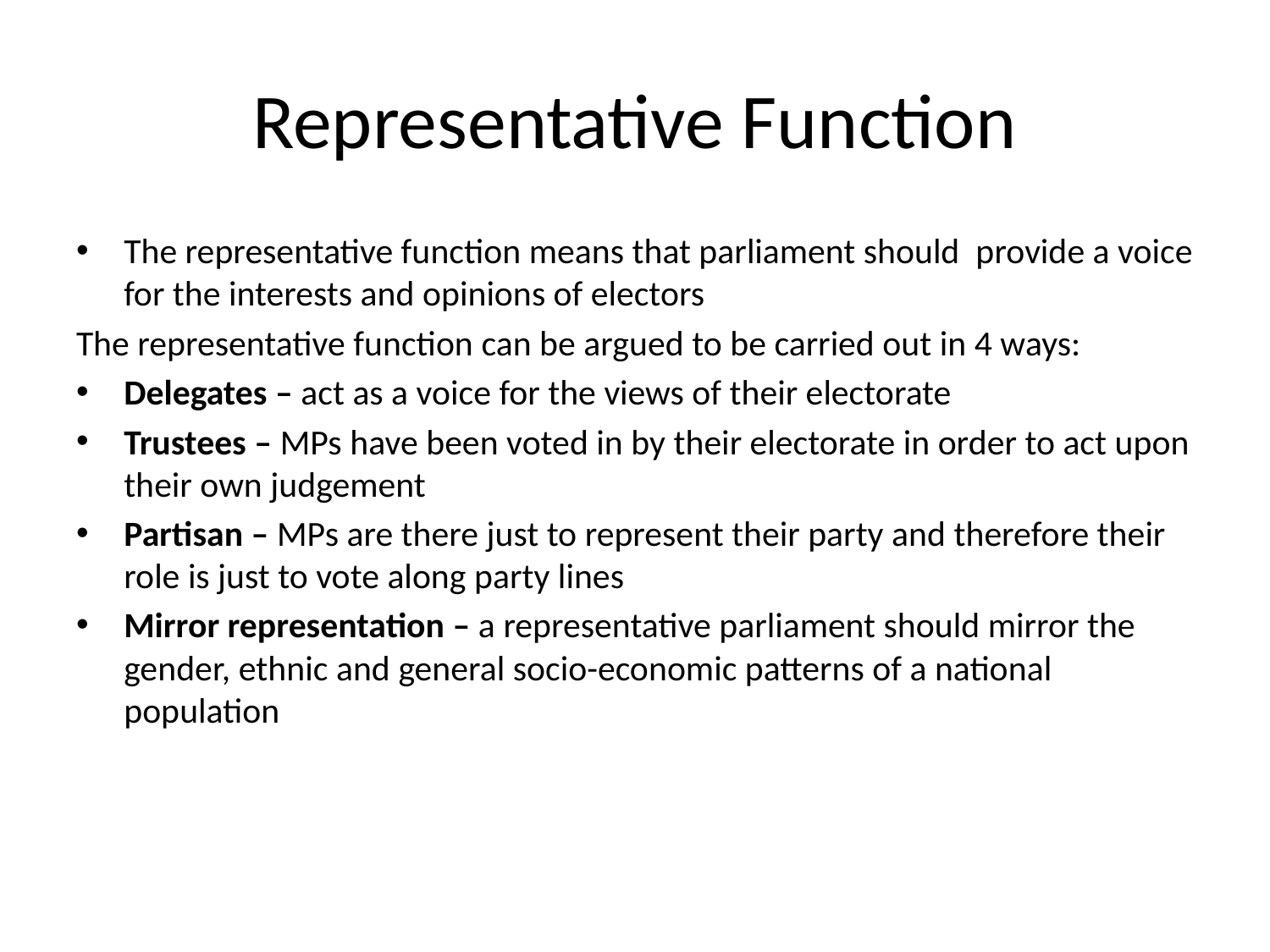

# Representative Function
The representative function means that parliament should  provide a voice for the interests and opinions of electors
The representative function can be argued to be carried out in 4 ways:
Delegates – act as a voice for the views of their electorate
Trustees – MPs have been voted in by their electorate in order to act upon their own judgement
Partisan – MPs are there just to represent their party and therefore their role is just to vote along party lines
Mirror representation – a representative parliament should mirror the gender, ethnic and general socio-economic patterns of a national population